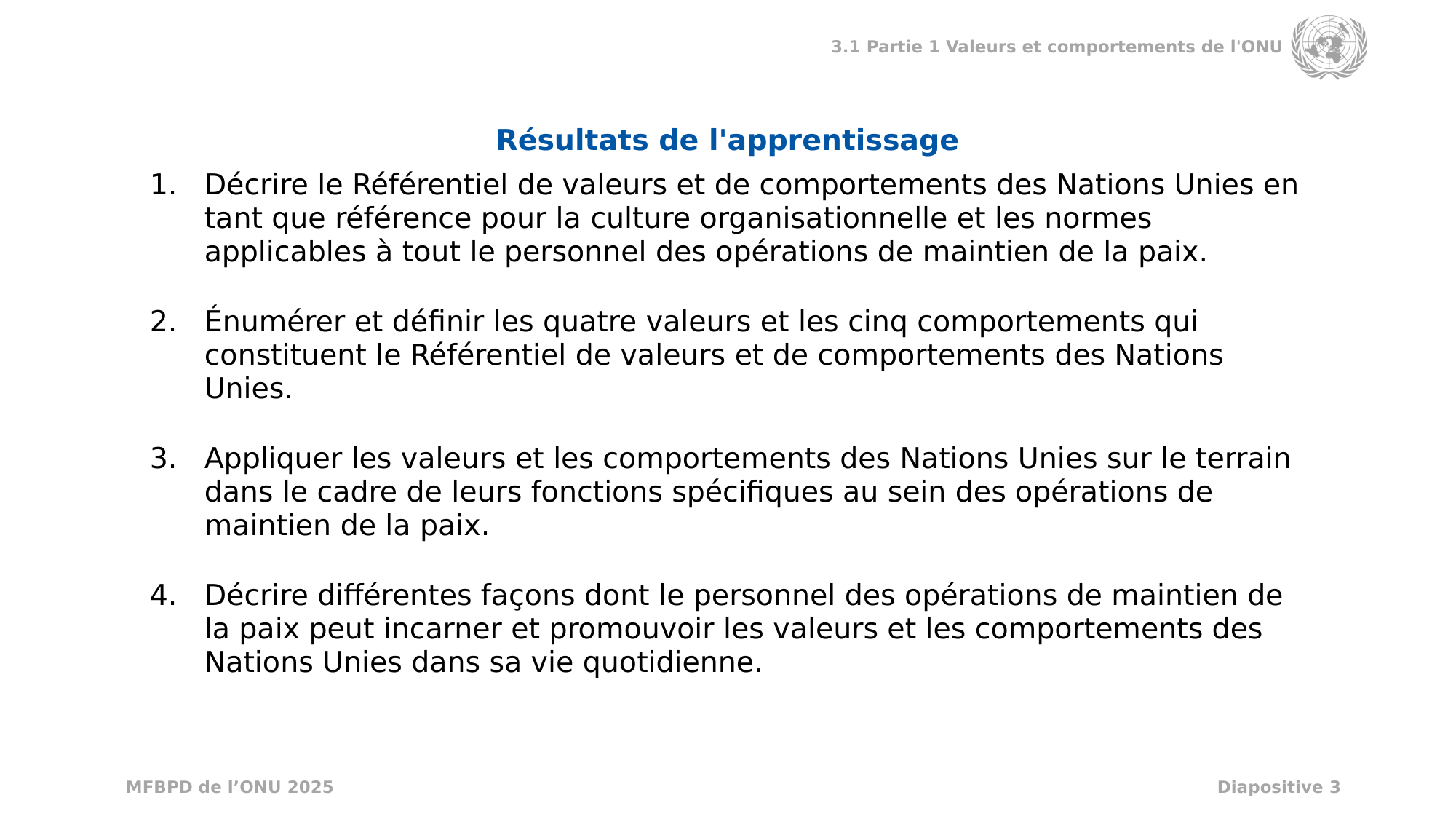

| Résultats de l'apprentissage |
| --- |
| Décrire le Référentiel de valeurs et de comportements des Nations Unies en tant que référence pour la culture organisationnelle et les normes applicables à tout le personnel des opérations de maintien de la paix. Énumérer et définir les quatre valeurs et les cinq comportements qui constituent le Référentiel de valeurs et de comportements des Nations Unies. Appliquer les valeurs et les comportements des Nations Unies sur le terrain dans le cadre de leurs fonctions spécifiques au sein des opérations de maintien de la paix. Décrire différentes façons dont le personnel des opérations de maintien de la paix peut incarner et promouvoir les valeurs et les comportements des Nations Unies dans sa vie quotidienne. |